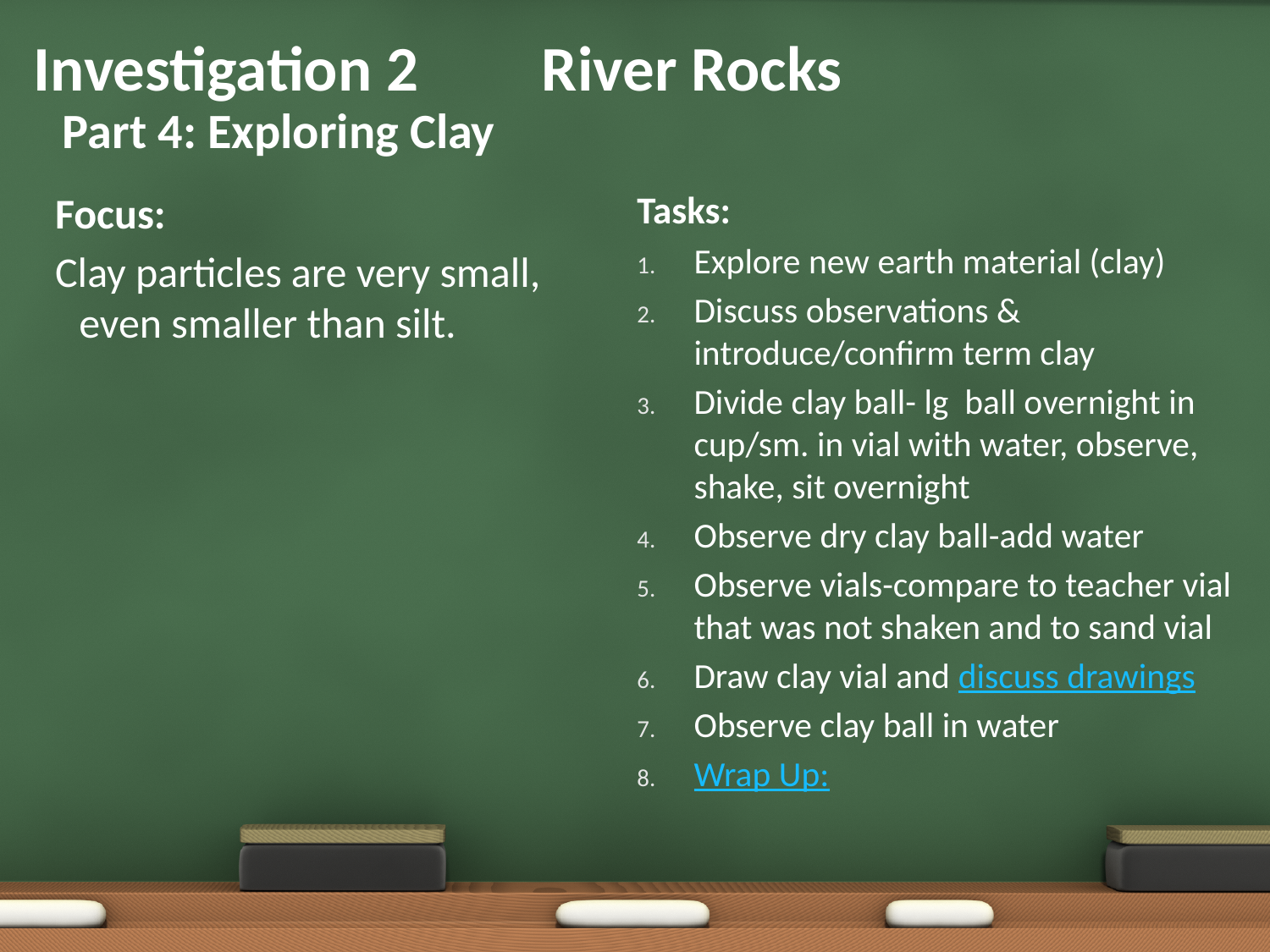

# Investigation 2	River Rocks
Part 4: Exploring Clay
Focus:
Clay particles are very small, even smaller than silt.
Tasks:
Explore new earth material (clay)
Discuss observations & introduce/confirm term clay
Divide clay ball- lg  ball overnight in cup/sm. in vial with water, observe, shake, sit overnight
Observe dry clay ball-add water
Observe vials-compare to teacher vial that was not shaken and to sand vial
Draw clay vial and discuss drawings
Observe clay ball in water
Wrap Up: